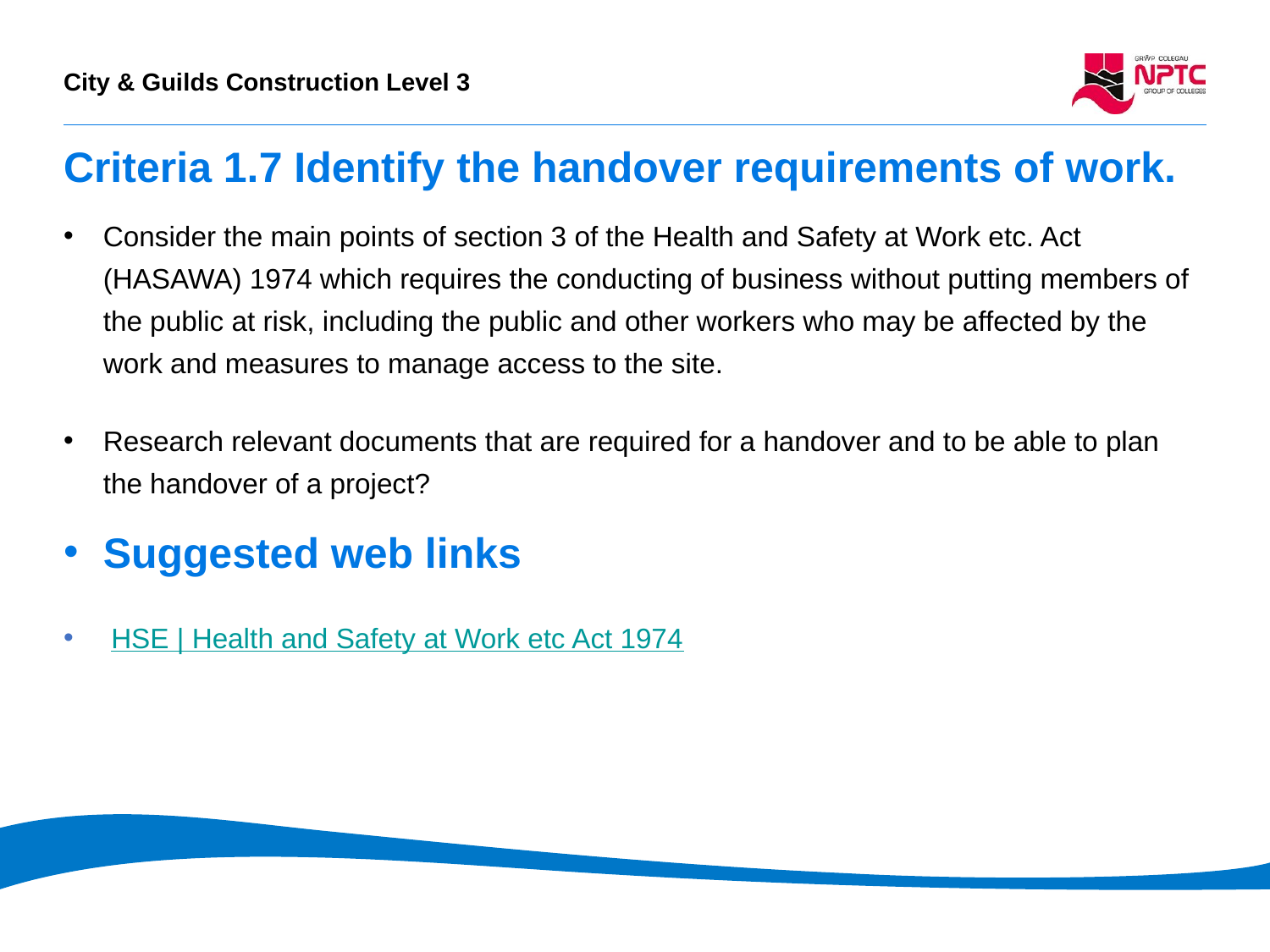

# Criteria 1.7 Identify the handover requirements of work.
Consider the main points of section 3 of the Health and Safety at Work etc. Act (HASAWA) 1974 which requires the conducting of business without putting members of the public at risk, including the public and other workers who may be affected by the work and measures to manage access to the site.
Research relevant documents that are required for a handover and to be able to plan the handover of a project?
Suggested web links
 HSE | Health and Safety at Work etc Act 1974